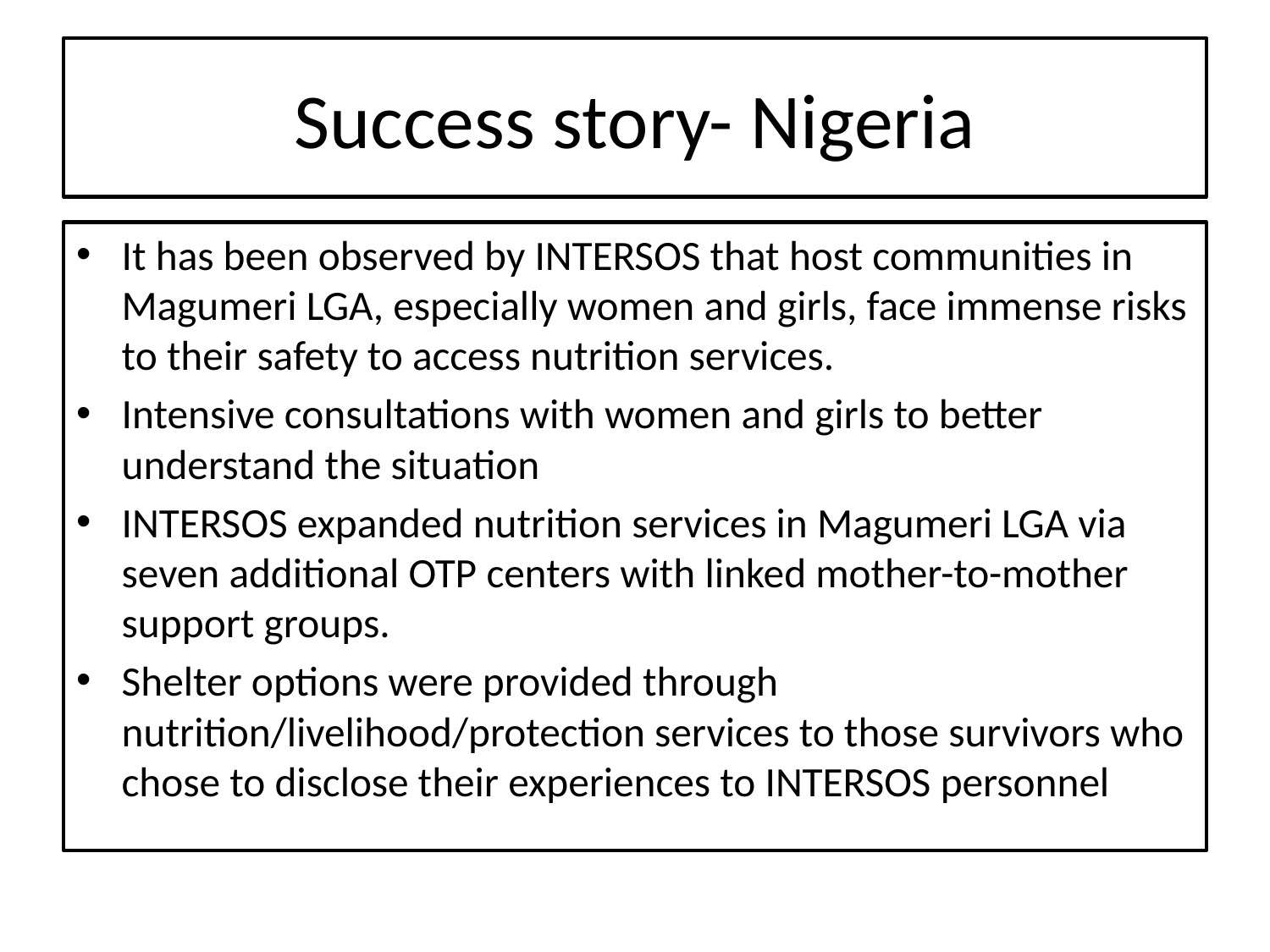

# Success story- Nigeria
It has been observed by INTERSOS that host communities in Magumeri LGA, especially women and girls, face immense risks to their safety to access nutrition services.
Intensive consultations with women and girls to better understand the situation
INTERSOS expanded nutrition services in Magumeri LGA via seven additional OTP centers with linked mother-to-mother support groups.
Shelter options were provided through nutrition/livelihood/protection services to those survivors who chose to disclose their experiences to INTERSOS personnel